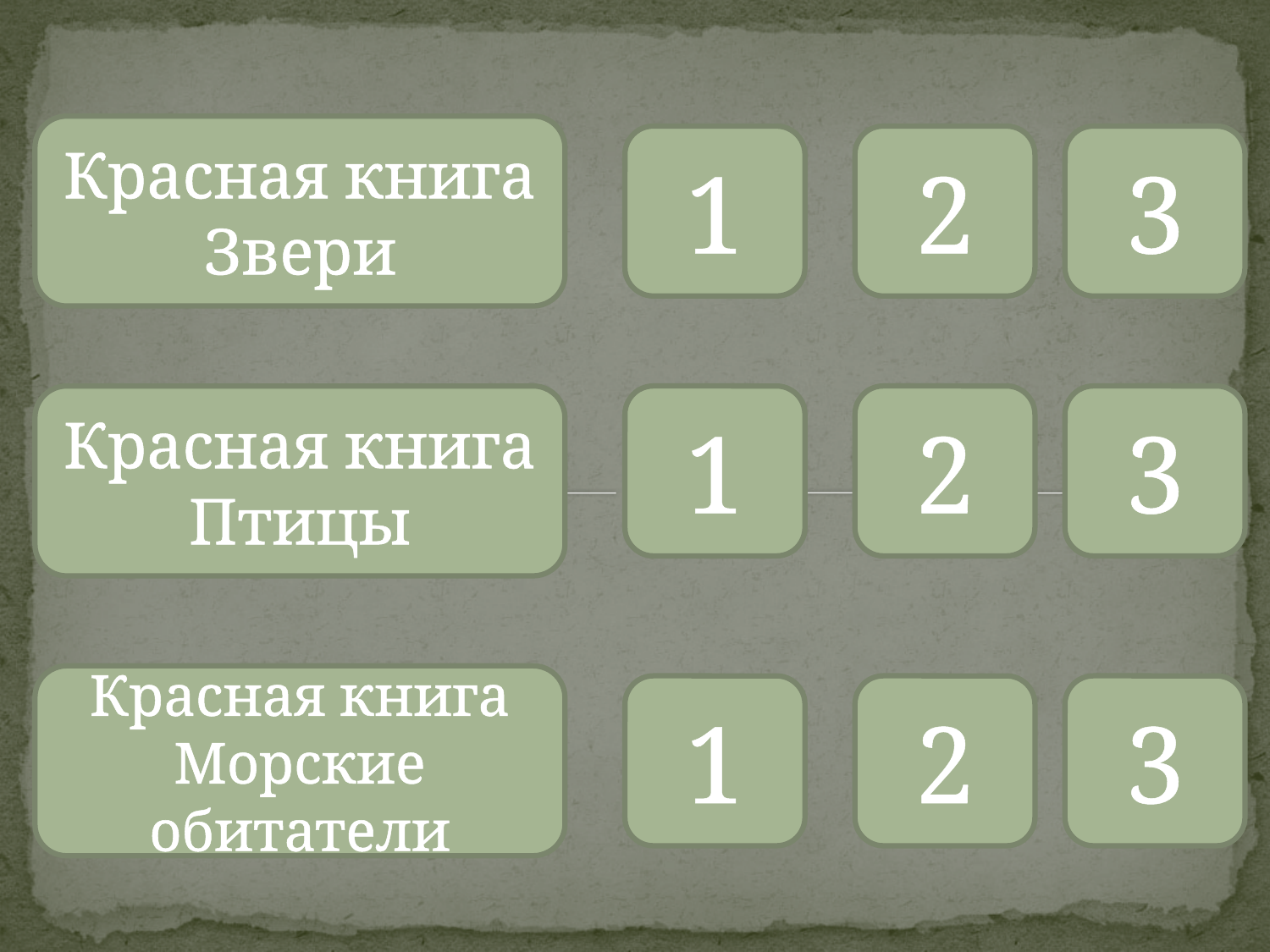

Красная книга
Звери
1
2
3
Красная книга
Птицы
1
2
3
Красная книга
Морские обитатели
1
2
3